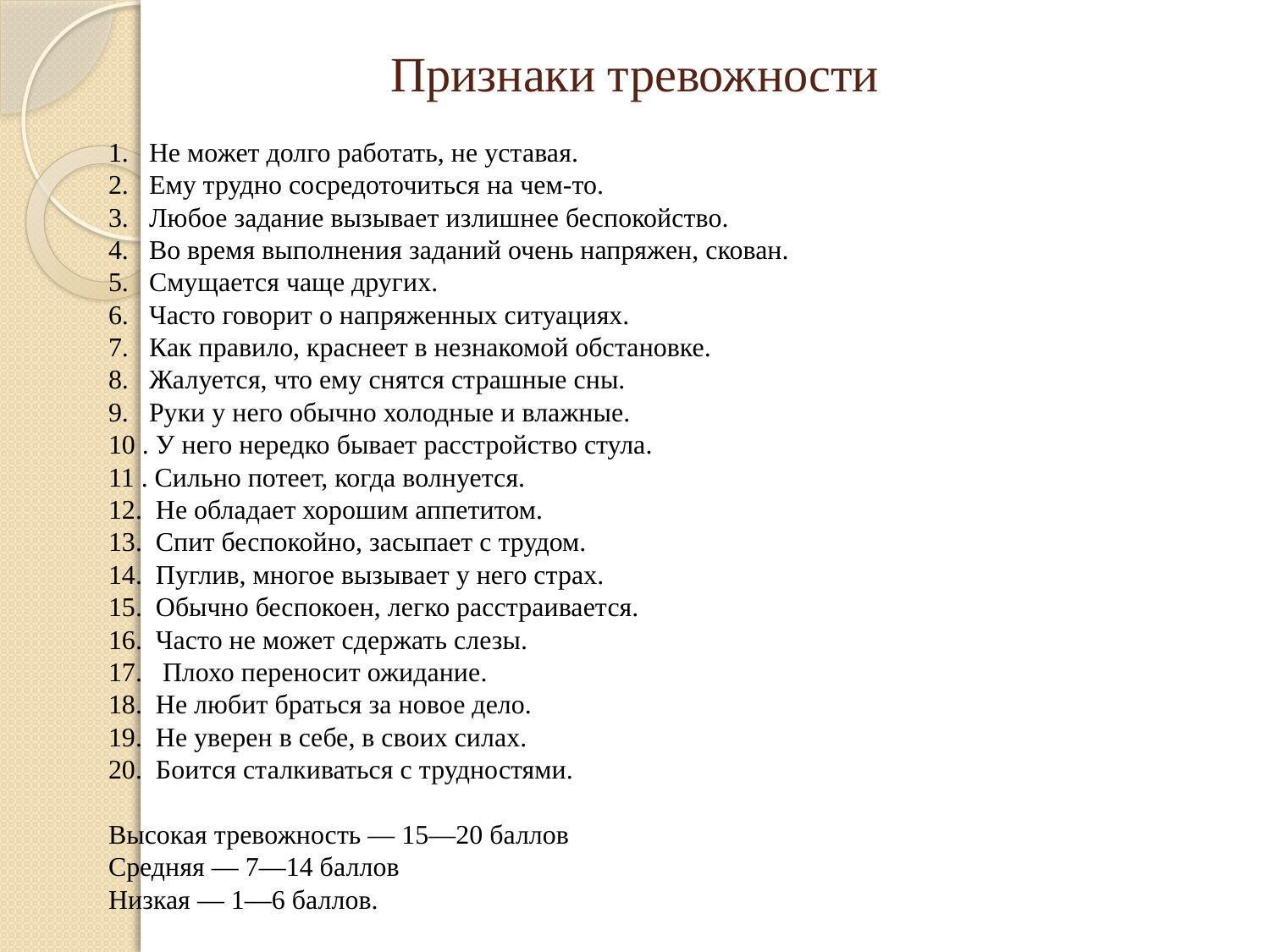

# Признаки тревожности

1.   Не может долго работать, не уставая.
2.   Ему трудно сосредоточиться на чем-то.
3.   Любое задание вызывает излишнее беспокойство.
4.   Во время выполнения заданий очень напряжен, скован.
5.   Смущается чаще других.
6.   Часто говорит о напряженных ситуациях.
7.   Как правило, краснеет в незнакомой обстановке.
8.   Жалуется, что ему снятся страшные сны.
9.   Руки у него обычно холодные и влажные.
10 . У него нередко бывает расстройство стула.
11 . Сильно потеет, когда волнуется.
12.  Не обладает хорошим аппетитом.
13.  Спит беспокойно, засыпает с трудом.
14.  Пуглив, многое вызывает у него страх.
15.  Обычно беспокоен, легко расстраивается.
16.  Часто не может сдержать слезы.
17.   Плохо переносит ожидание.
18.  Не любит браться за новое дело.
19.  Не уверен в себе, в своих силах.
20.  Боится сталкиваться с трудностями.

Высокая тревожность — 15—20 баллов
Средняя — 7—14 баллов
Низкая — 1—6 баллов.